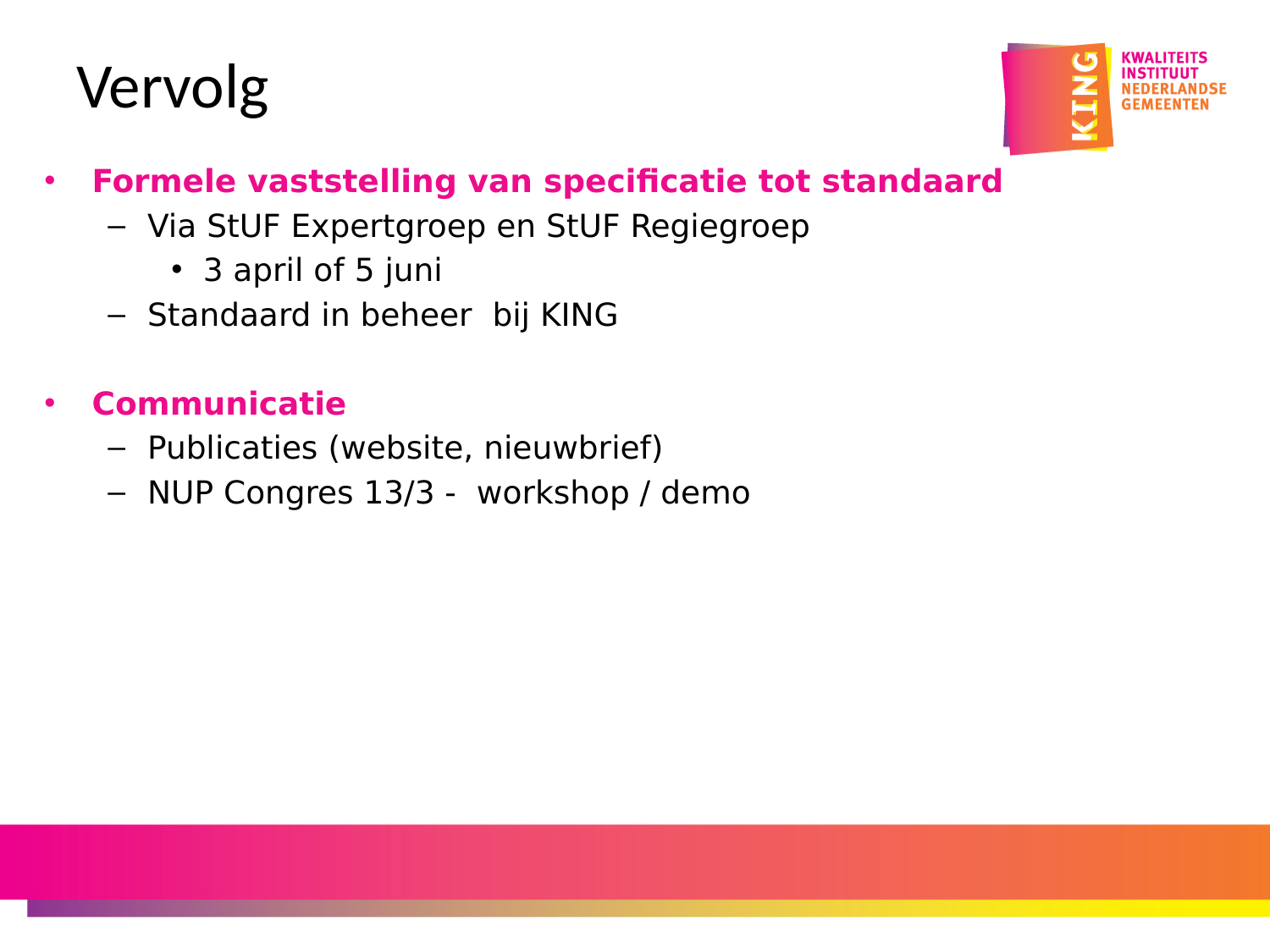

# Vervolg
Formele vaststelling van specificatie tot standaard
Via StUF Expertgroep en StUF Regiegroep
3 april of 5 juni
Standaard in beheer  bij KING

Communicatie
Publicaties (website, nieuwbrief)
NUP Congres 13/3 -  workshop / demo